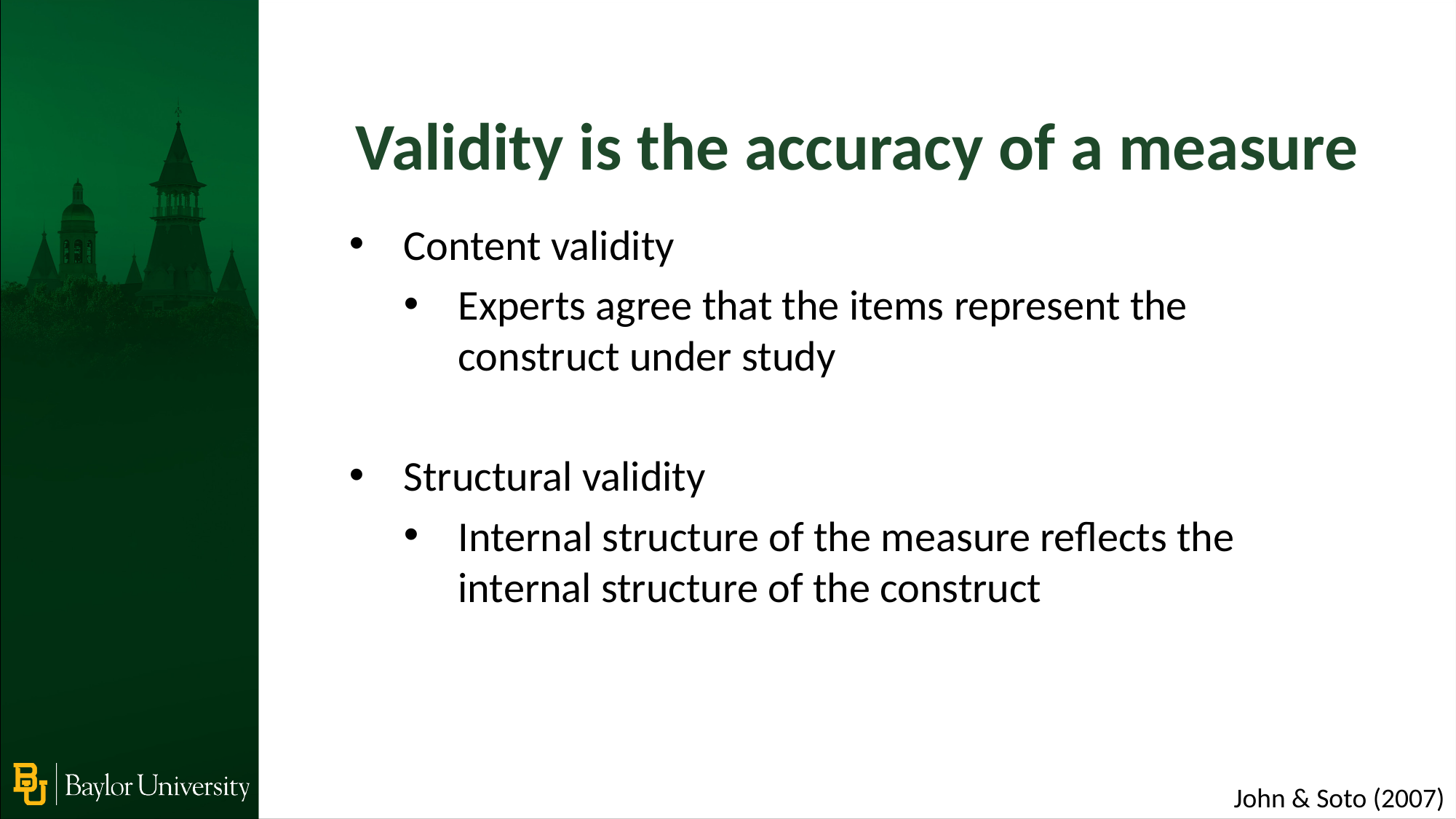

Validity is the accuracy of a measure
Content validity
Experts agree that the items represent the construct under study

Structural validity
Internal structure of the measure reflects the internal structure of the construct
John & Soto (2007)